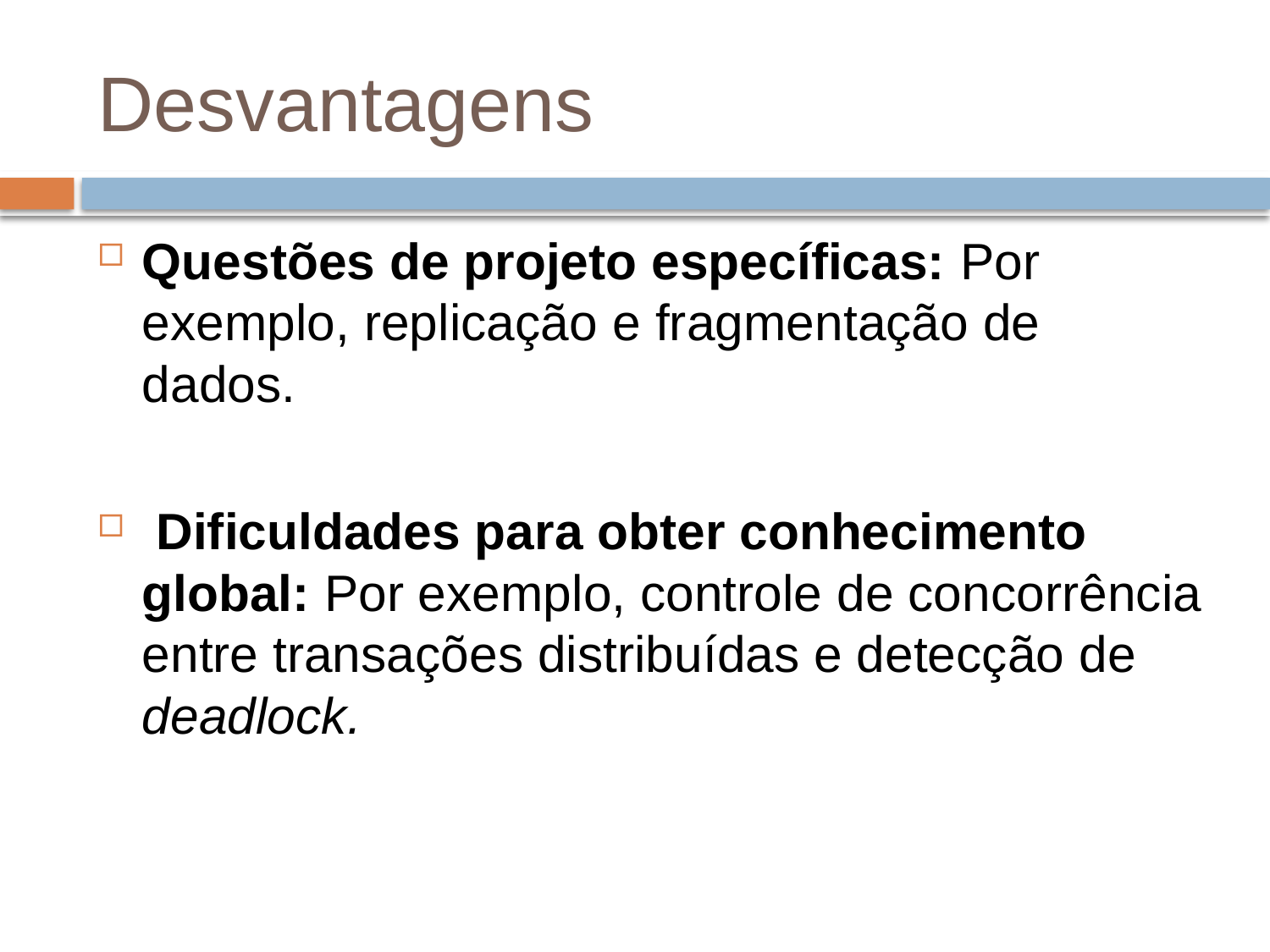

# Desvantagens
Questões de projeto específicas: Por exemplo, replicação e fragmentação de dados.

 Dificuldades para obter conhecimento global: Por exemplo, controle de concorrência entre transações distribuídas e detecção de deadlock.